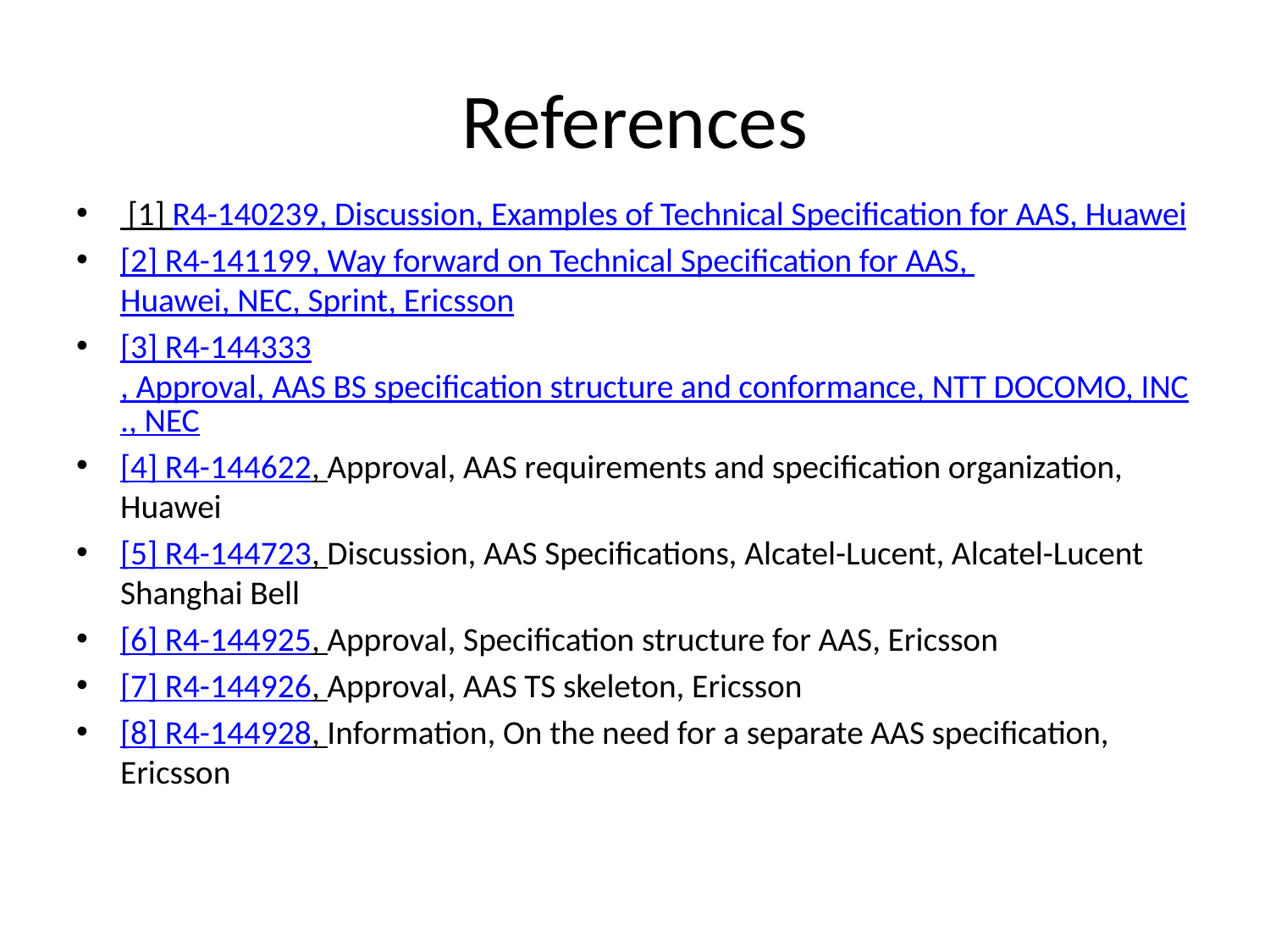

# References
 [1] R4-140239, Discussion, Examples of Technical Specification for AAS, Huawei
[2] R4-141199, Way forward on Technical Specification for AAS, Huawei, NEC, Sprint, Ericsson
[3] R4-144333, Approval, AAS BS specification structure and conformance, NTT DOCOMO, INC., NEC
[4] R4-144622, Approval, AAS requirements and specification organization, Huawei
[5] R4-144723, Discussion, AAS Specifications, Alcatel-Lucent, Alcatel-Lucent Shanghai Bell
[6] R4-144925, Approval, Specification structure for AAS, Ericsson
[7] R4-144926, Approval, AAS TS skeleton, Ericsson
[8] R4-144928, Information, On the need for a separate AAS specification, Ericsson